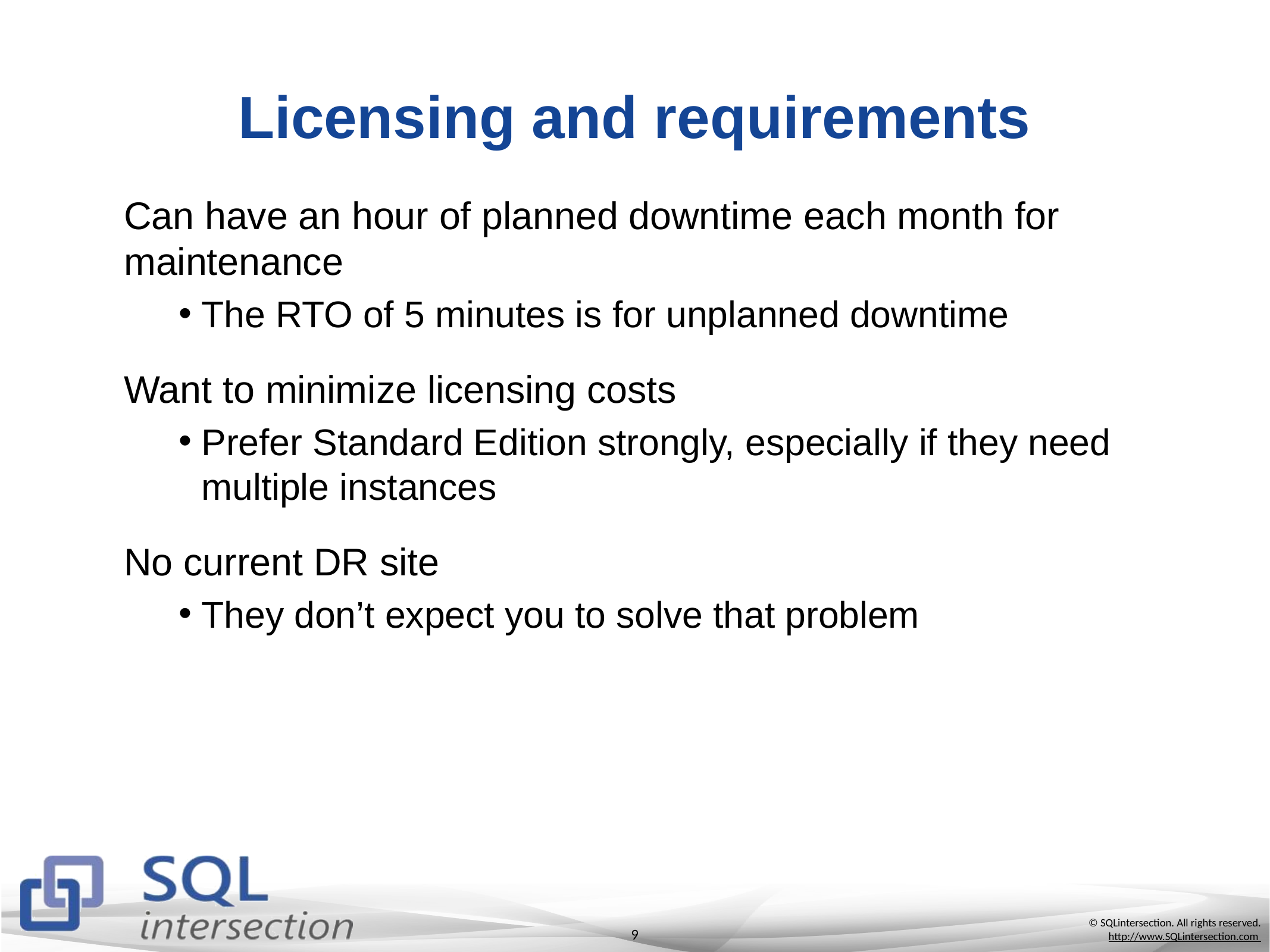

# Licensing and requirements
Can have an hour of planned downtime each month for maintenance
The RTO of 5 minutes is for unplanned downtime
Want to minimize licensing costs
Prefer Standard Edition strongly, especially if they need multiple instances
No current DR site
They don’t expect you to solve that problem